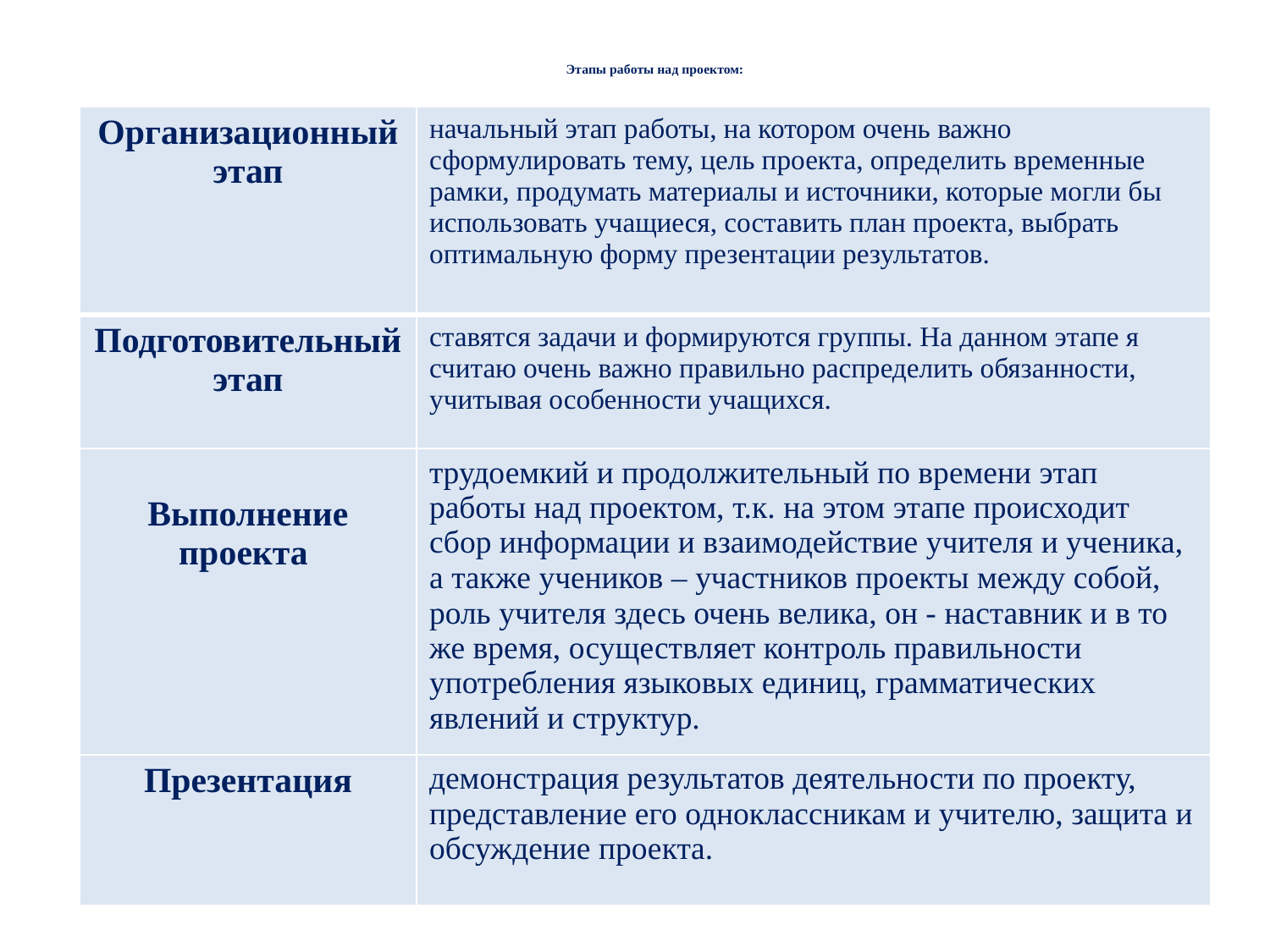

# Этапы работы над проектом:
| Организационный этап | начальный этап работы, на котором очень важно сформулировать тему, цель проекта, определить временные рамки, продумать материалы и источники, которые могли бы использовать учащиеся, составить план проекта, выбрать оптимальную форму презентации результатов. |
| --- | --- |
| Подготовительный этап | ставятся задачи и формируются группы. На данном этапе я считаю очень важно правильно распределить обязанности, учитывая особенности учащихся. |
| Выполнение проекта | трудоемкий и продолжительный по времени этап работы над проектом, т.к. на этом этапе происходит сбор информации и взаимодействие учителя и ученика, а также учеников – участников проекты между собой, роль учителя здесь очень велика, он - наставник и в то же время, осуществляет контроль правильности употребления языковых единиц, грамматических явлений и структур. |
| Презентация | демонстрация результатов деятельности по проекту, представление его одноклассникам и учителю, защита и обсуждение проекта. |